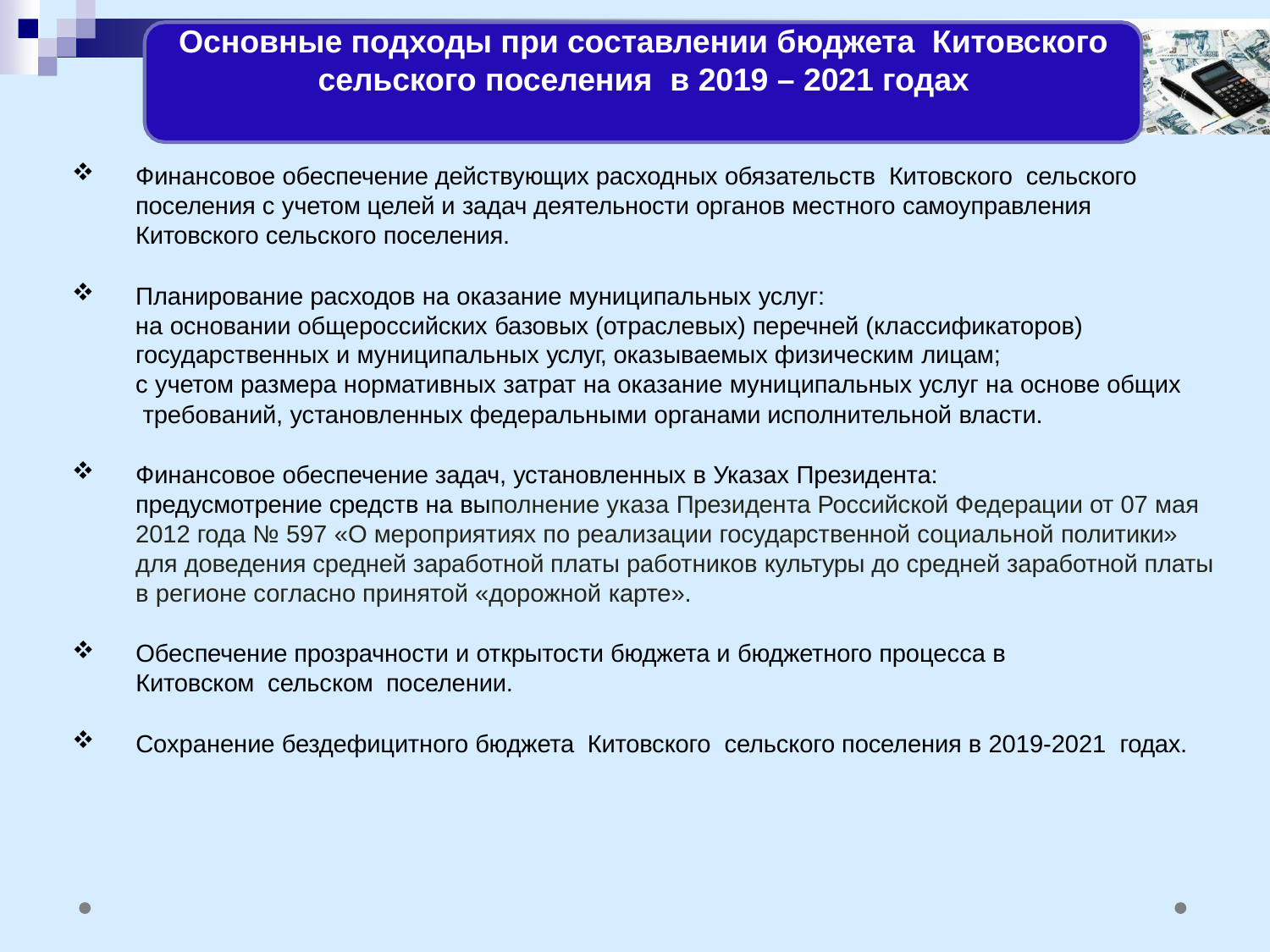

Основные подходы при составлении бюджета  Китовского сельского поселения  в 2019 – 2021 годах

Финансовое обеспечение действующих расходных обязательств  Китовского  сельского поселения с учетом целей и задач деятельности органов местного самоуправления  Китовского сельского поселения.

Планирование расходов на оказание муниципальных услуг:
на основании общероссийских базовых (отраслевых) перечней (классификаторов)  государственных и муниципальных услуг, оказываемых физическим лицам;
с учетом размера нормативных затрат на оказание муниципальных услуг на основе общих  требований, установленных федеральными органами исполнительной власти.

Финансовое обеспечение задач, установленных в Указах Президента:
предусмотрение средств на выполнение указа Президента Российской Федерации от 07 мая  2012 года № 597 «О мероприятиях по реализации государственной социальной политики»  для доведения средней заработной платы работников культуры до средней заработной платы  в регионе согласно принятой «дорожной карте».

Обеспечение прозрачности и открытости бюджета и бюджетного процесса в Китовском  сельском поселении.

Сохранение бездефицитного бюджета  Китовского  сельского поселения в 2019-2021  годах.